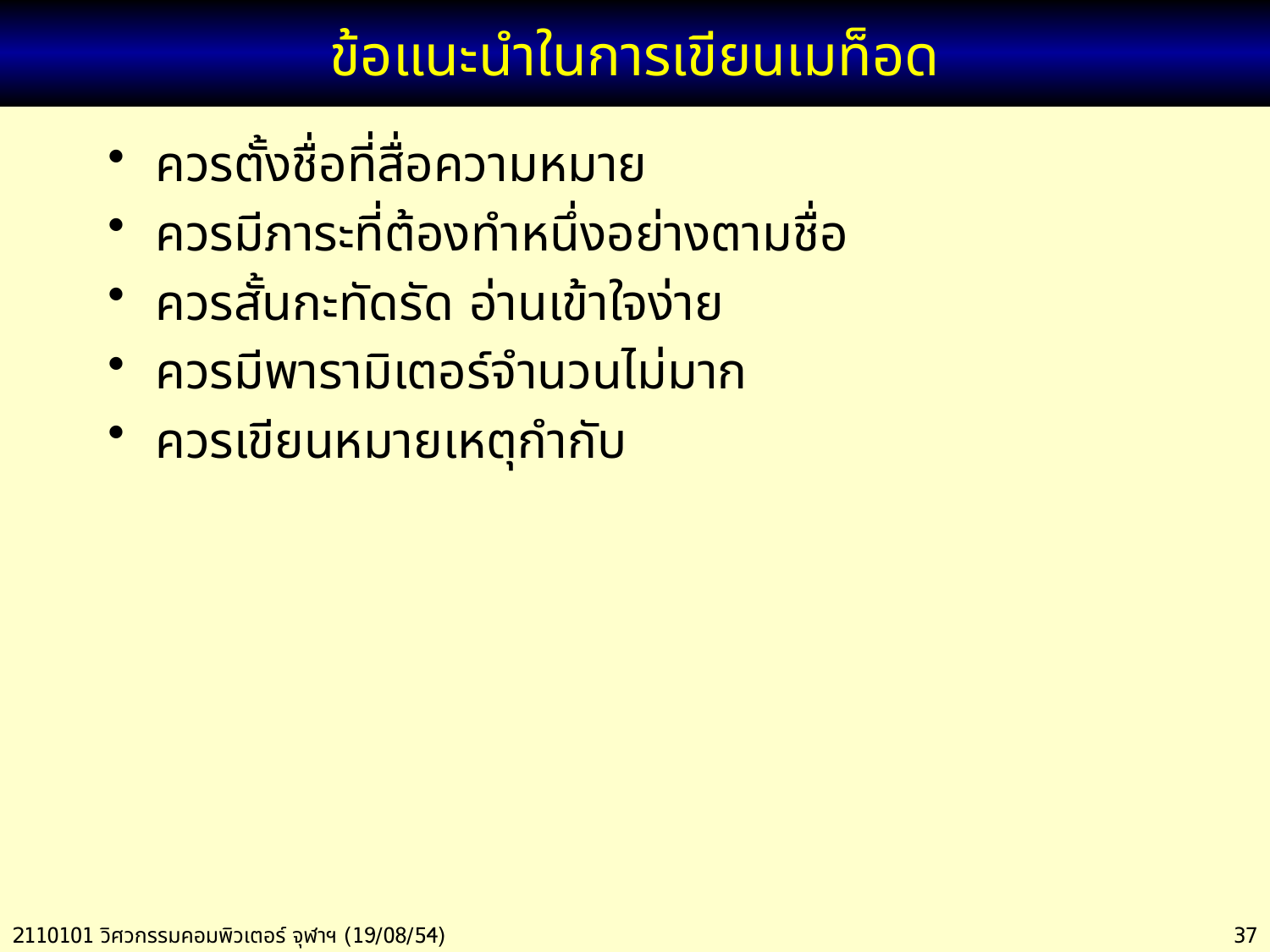

# ข้อแนะนำในการเขียนเมท็อด
ควรตั้งชื่อที่สื่อความหมาย
ควรมีภาระที่ต้องทำหนึ่งอย่างตามชื่อ
ควรสั้นกะทัดรัด อ่านเข้าใจง่าย
ควรมีพารามิเตอร์จำนวนไม่มาก
ควรเขียนหมายเหตุกำกับ